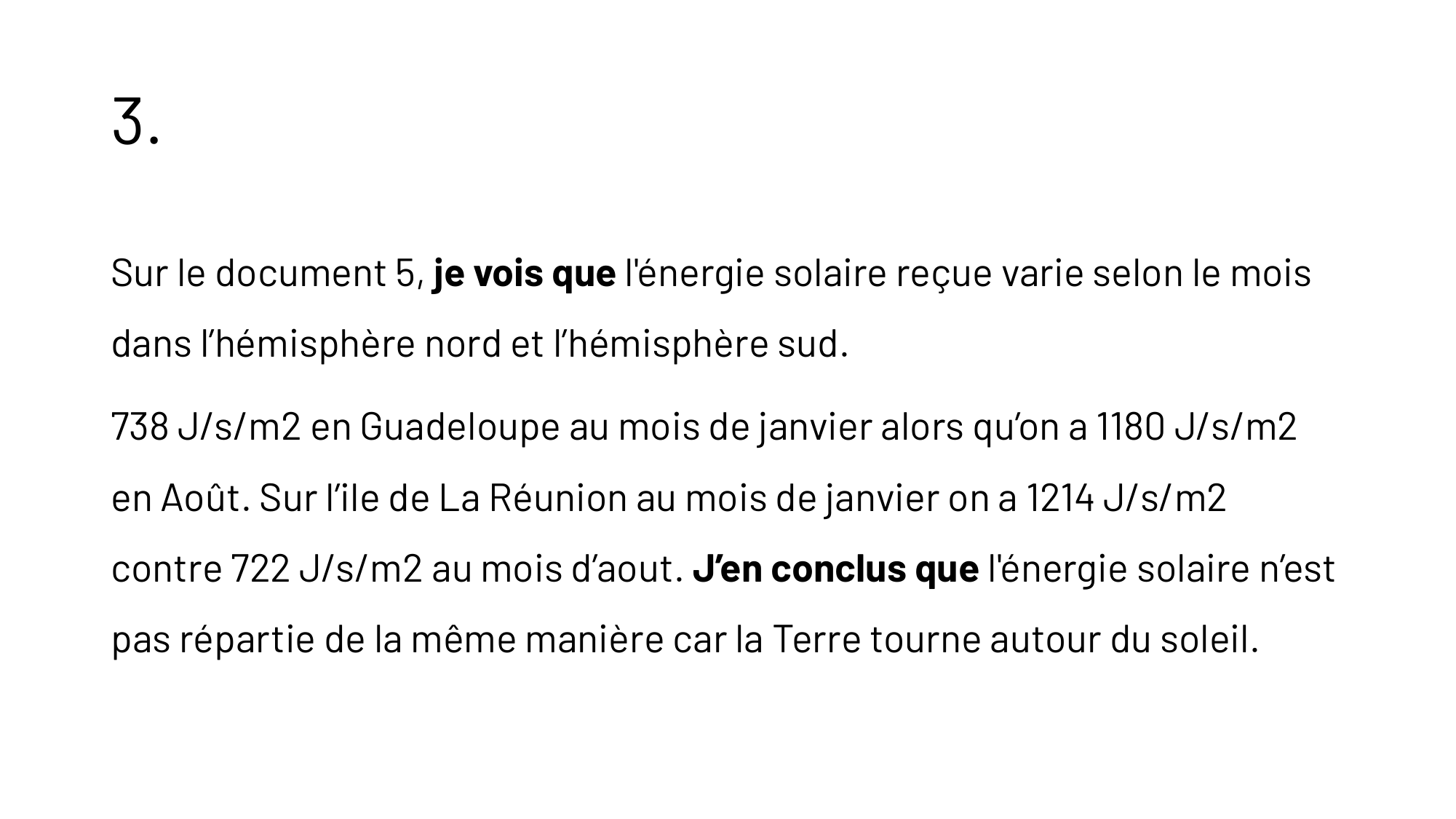

# 3.
Sur le document 5, je vois que l'énergie solaire reçue varie selon le mois dans l’hémisphère nord et l’hémisphère sud.
738 J/s/m2 en Guadeloupe au mois de janvier alors qu’on a 1180 J/s/m2 en Août. Sur l’ile de La Réunion au mois de janvier on a 1214 J/s/m2 contre 722 J/s/m2 au mois d’aout. J’en conclus que l'énergie solaire n’est pas répartie de la même manière car la Terre tourne autour du soleil.